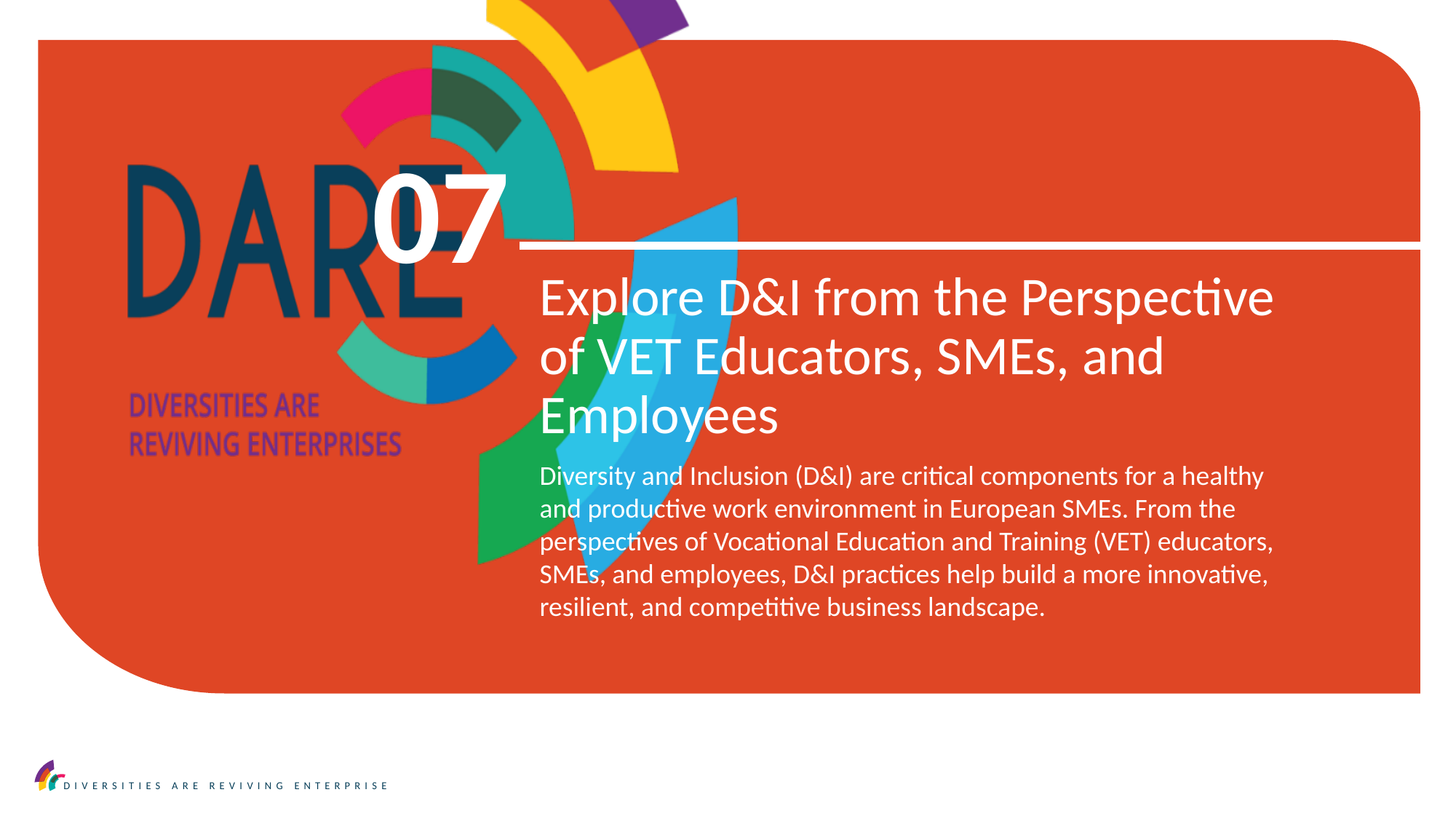

07
Explore D&I from the Perspective of VET Educators, SMEs, and Employees

Diversity and Inclusion (D&I) are critical components for a healthy and productive work environment in European SMEs. From the perspectives of Vocational Education and Training (VET) educators, SMEs, and employees, D&I practices help build a more innovative, resilient, and competitive business landscape.